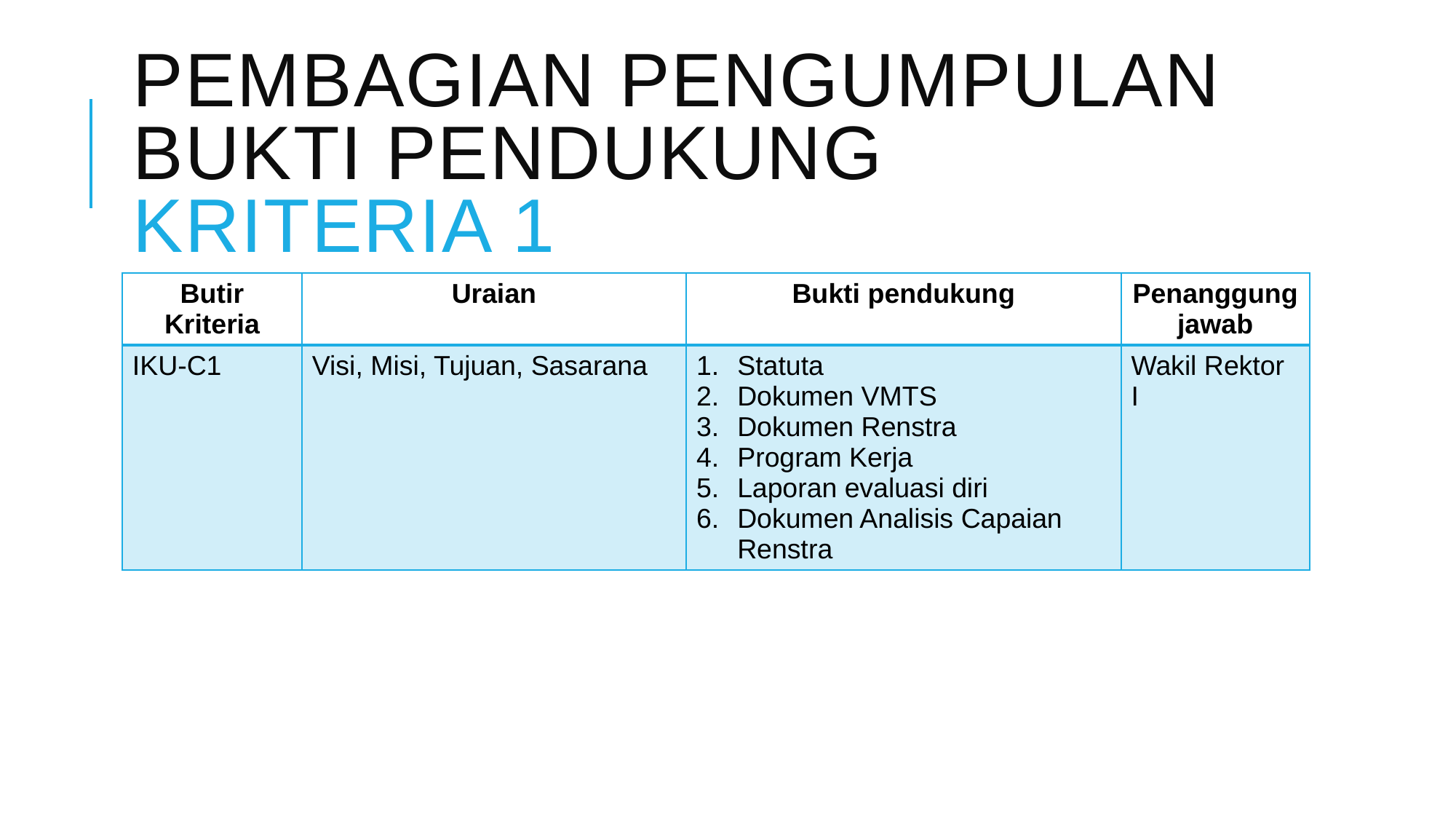

# Pembagian Pengumpulan Bukti Pendukung kriteria 1
| Butir Kriteria | Uraian | Bukti pendukung | Penanggung jawab |
| --- | --- | --- | --- |
| IKU-C1 | Visi, Misi, Tujuan, Sasarana | Statuta Dokumen VMTS Dokumen Renstra Program Kerja Laporan evaluasi diri Dokumen Analisis Capaian Renstra | Wakil Rektor I |